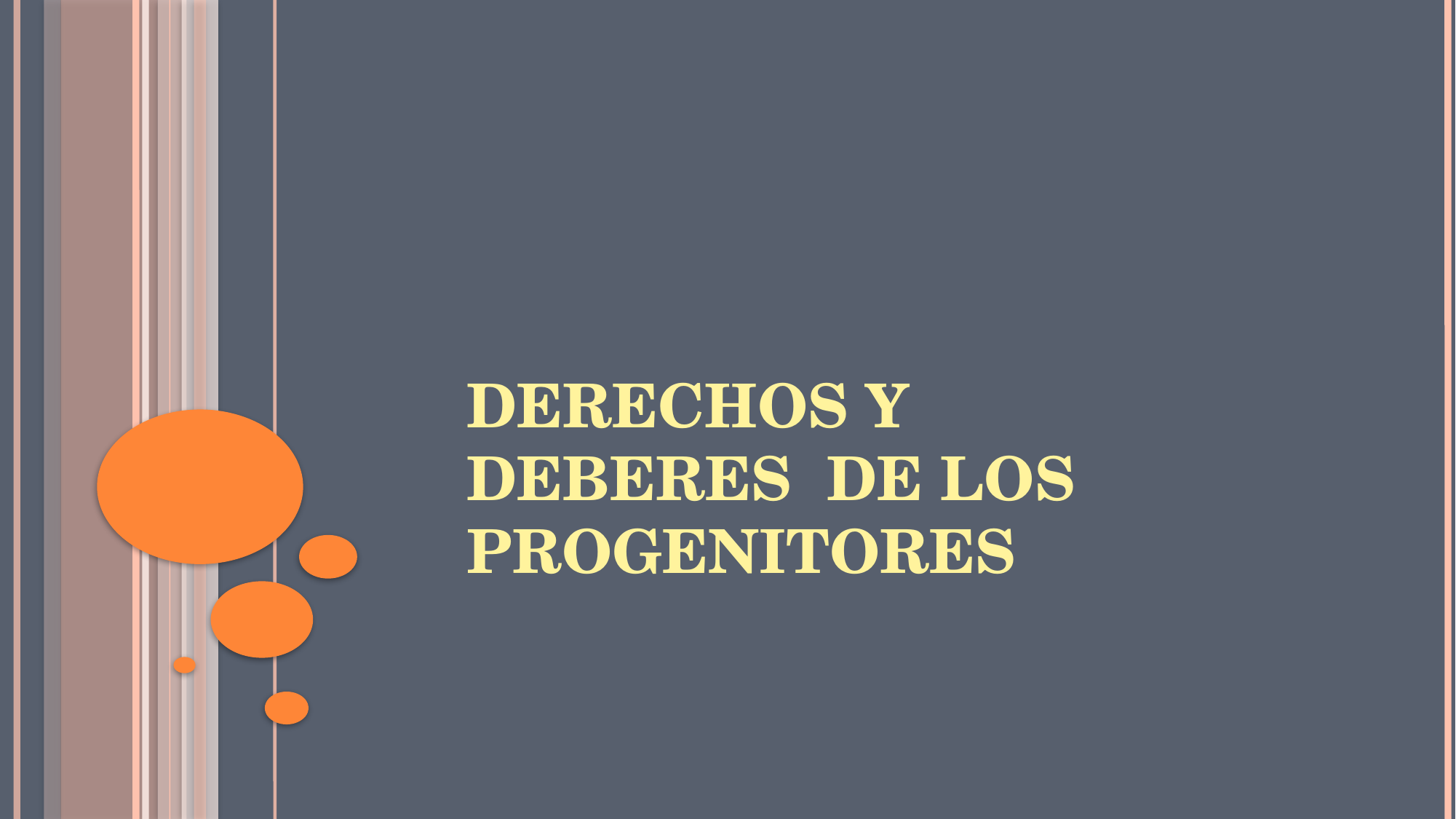

# DERECHOS Y DEBERES  DE LOS PROGENITORES